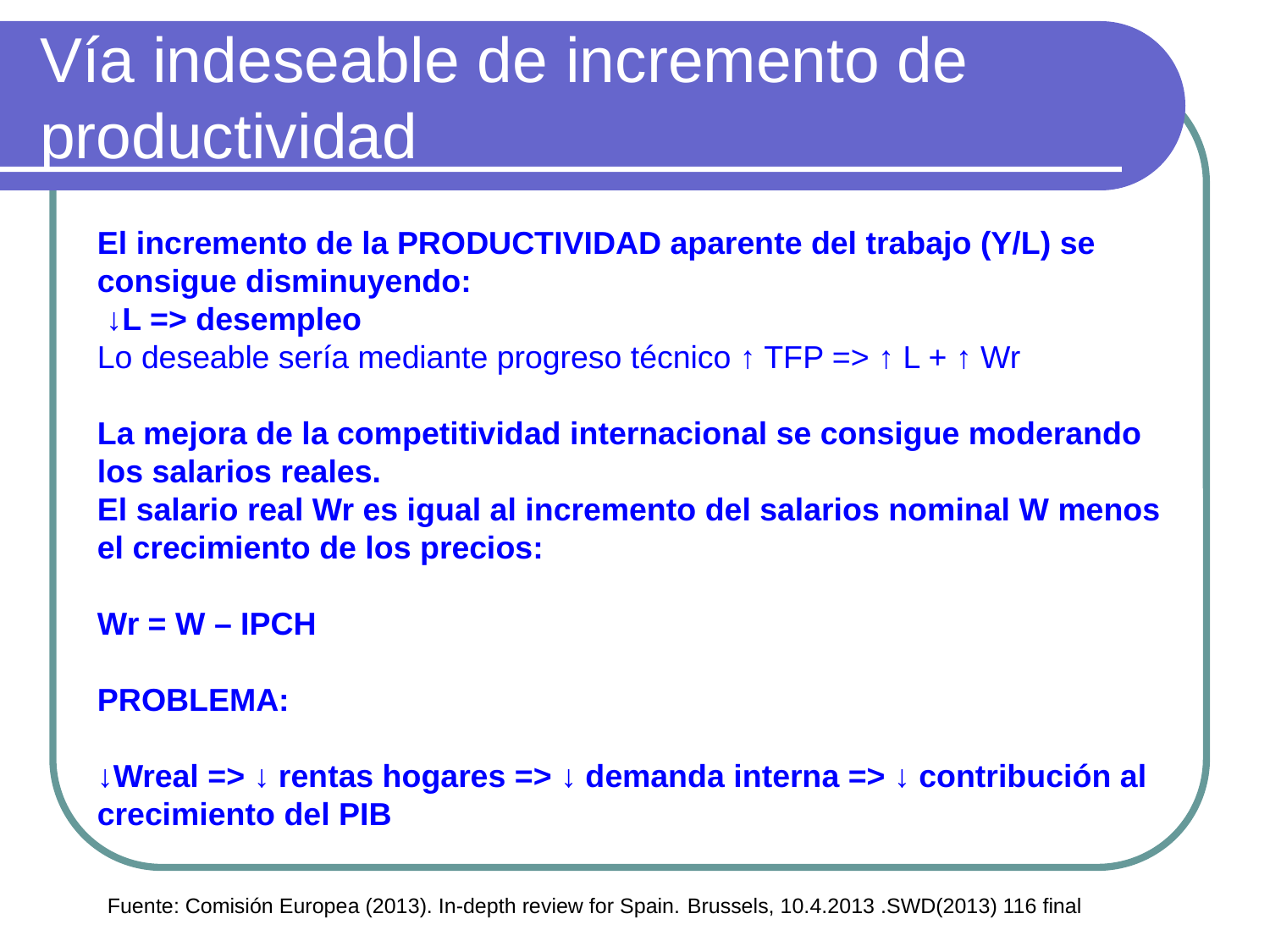

# Vía indeseable de incremento de productividad
El incremento de la PRODUCTIVIDAD aparente del trabajo (Y/L) se consigue disminuyendo:
 ↓L => desempleo
Lo deseable sería mediante progreso técnico ↑ TFP => ↑ L + ↑ Wr

La mejora de la competitividad internacional se consigue moderando los salarios reales.
El salario real Wr es igual al incremento del salarios nominal W menos el crecimiento de los precios:

Wr = W – IPCH

PROBLEMA:

↓Wreal => ↓ rentas hogares => ↓ demanda interna => ↓ contribución al crecimiento del PIB

Fuente: Comisión Europea (2013). In-depth review for Spain. Brussels, 10.4.2013 .SWD(2013) 116 final